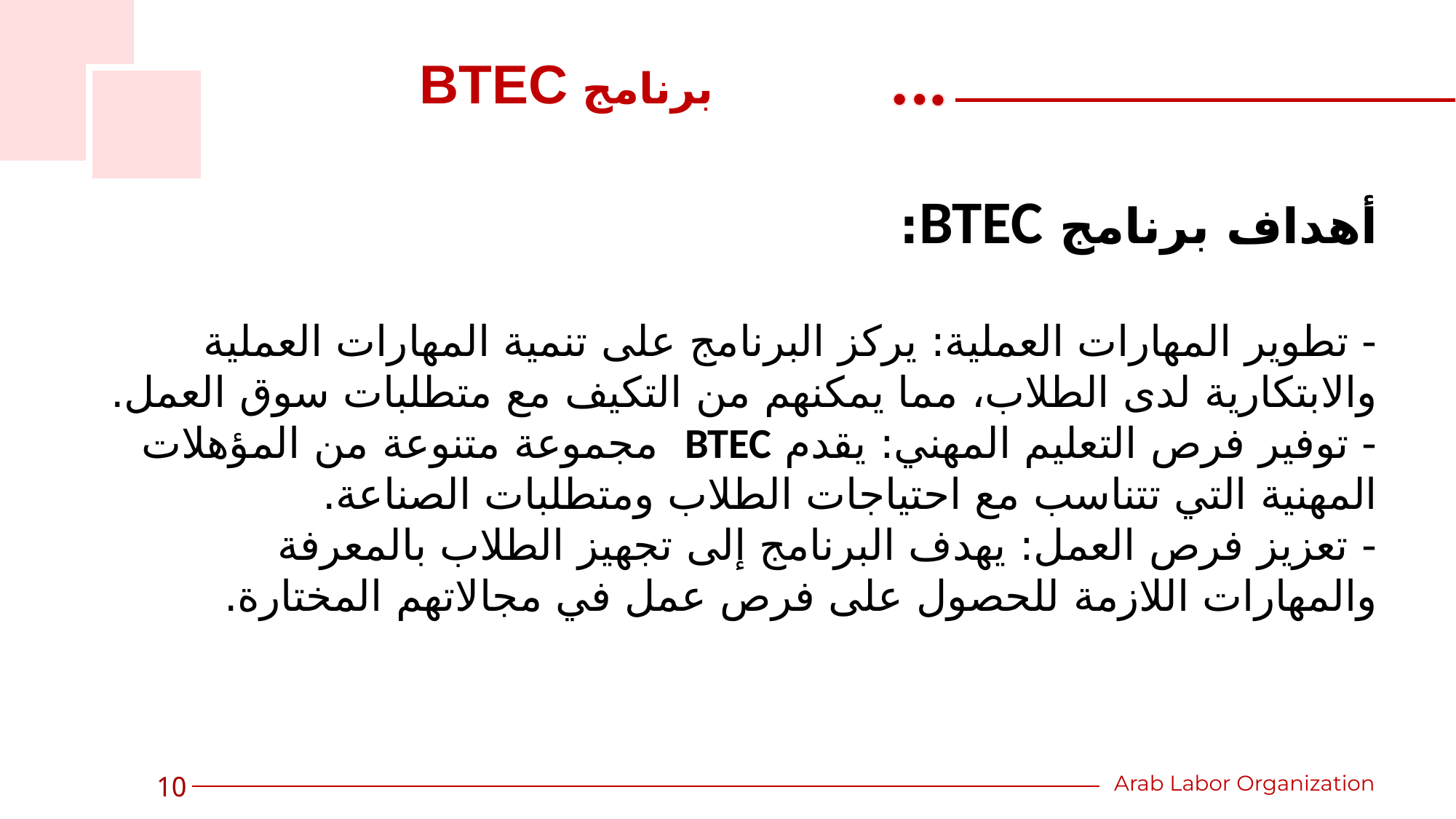

برنامج BTEC

أهداف برنامج BTEC:

- تطوير المهارات العملية: يركز البرنامج على تنمية المهارات العملية والابتكارية لدى الطلاب، مما يمكنهم من التكيف مع متطلبات سوق العمل.
- توفير فرص التعليم المهني: يقدم BTEC  مجموعة متنوعة من المؤهلات المهنية التي تتناسب مع احتياجات الطلاب ومتطلبات الصناعة.
- تعزيز فرص العمل: يهدف البرنامج إلى تجهيز الطلاب بالمعرفة والمهارات اللازمة للحصول على فرص عمل في مجالاتهم المختارة.

رؤساء
 الفرق
قيادات
المدارس
ضامنو
 الجودة
 10
Arab Labor Organization